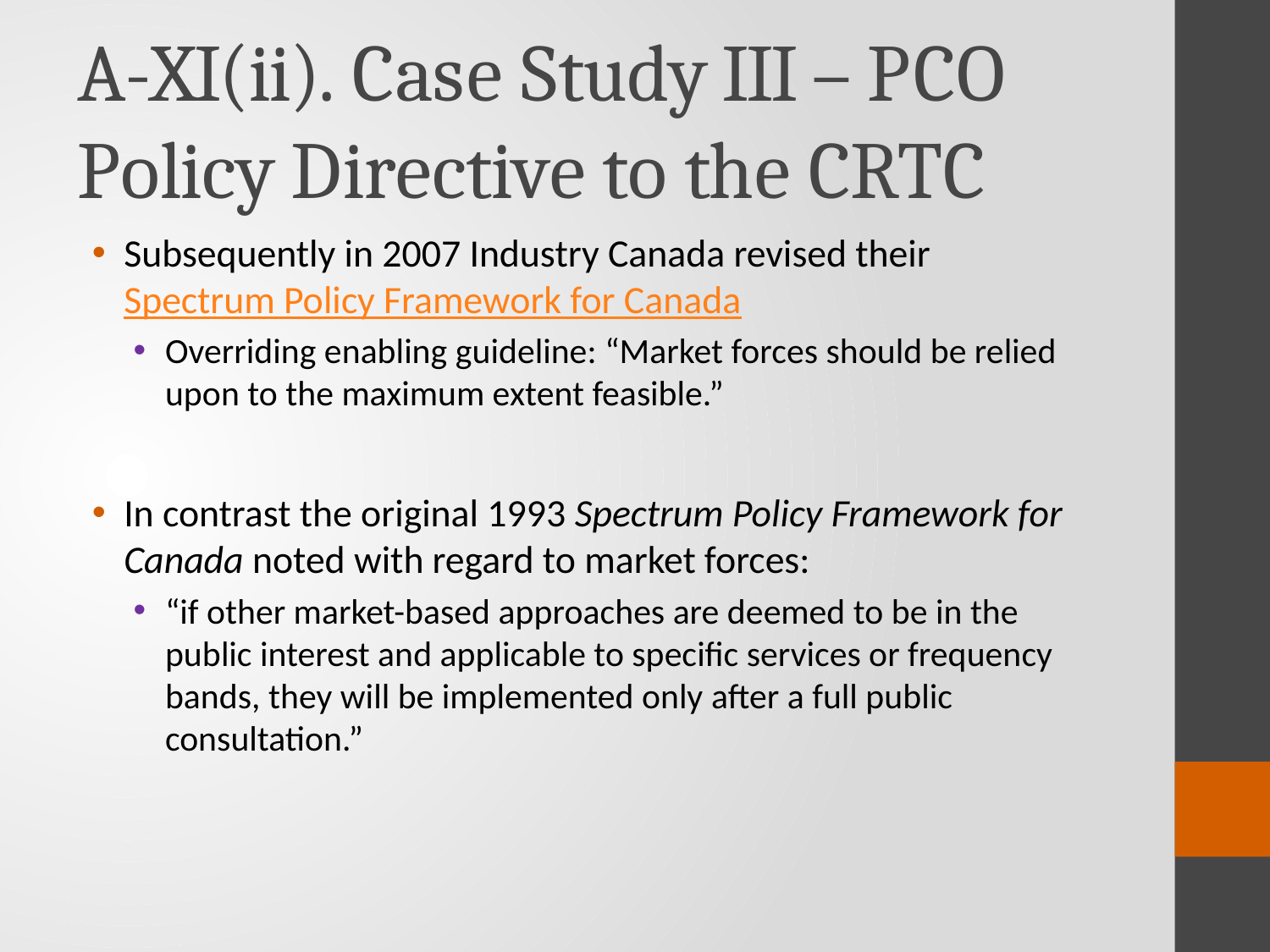

# A-XI(ii). Case Study III – PCO Policy Directive to the CRTC
Subsequently in 2007 Industry Canada revised their Spectrum Policy Framework for Canada
Overriding enabling guideline: “Market forces should be relied upon to the maximum extent feasible.”

In contrast the original 1993 Spectrum Policy Framework for Canada noted with regard to market forces:
“if other market-based approaches are deemed to be in the public interest and applicable to specific services or frequency bands, they will be implemented only after a full public consultation.”